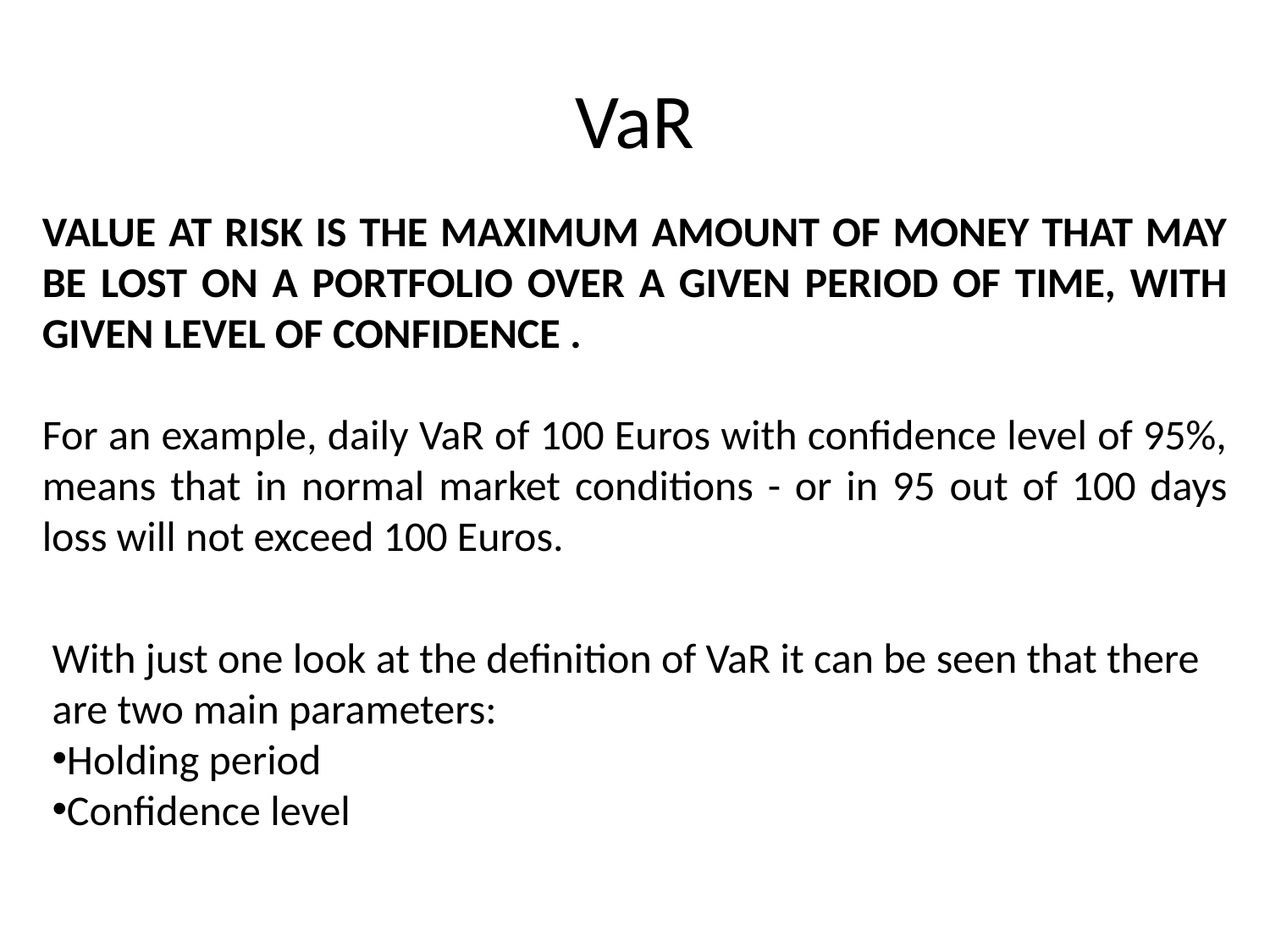

# VaR
VALUE AT RISK IS THE MAXIMUM AMOUNT OF MONEY THAT MAY BE LOST ON A PORTFOLIO OVER A GIVEN PERIOD OF TIME, WITH GIVEN LEVEL OF CONFIDENCE .

For an example, daily VaR of 100 Euros with confidence level of 95%, means that in normal market conditions - or in 95 out of 100 days loss will not exceed 100 Euros.
With just one look at the definition of VaR it can be seen that there are two main parameters:
Holding period
Confidence level